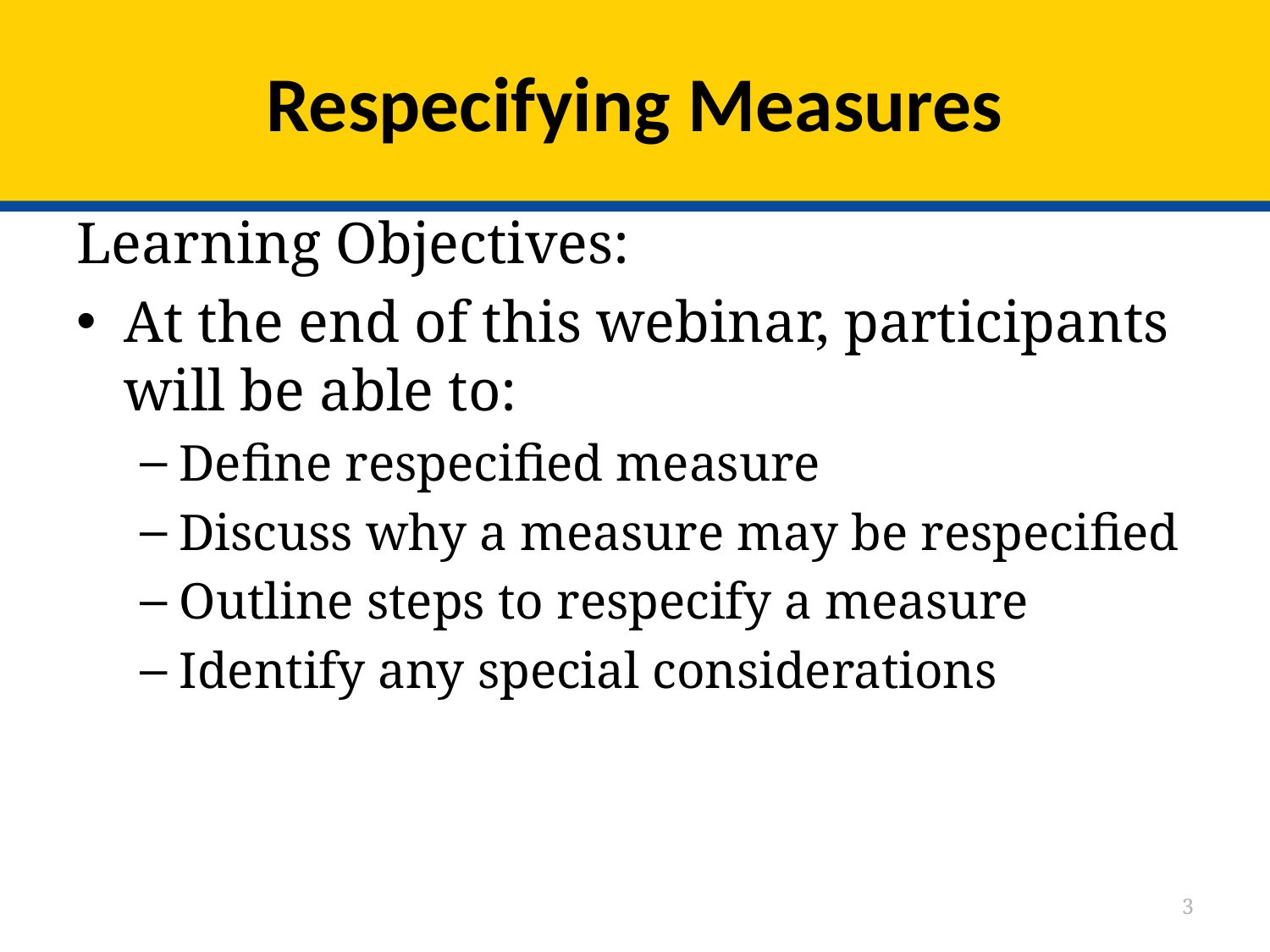

# Respecifying Measures
Learning Objectives:
At the end of this webinar, participants will be able to:
Define respecified measure
Discuss why a measure may be respecified
Outline steps to respecify a measure
Identify any special considerations

3